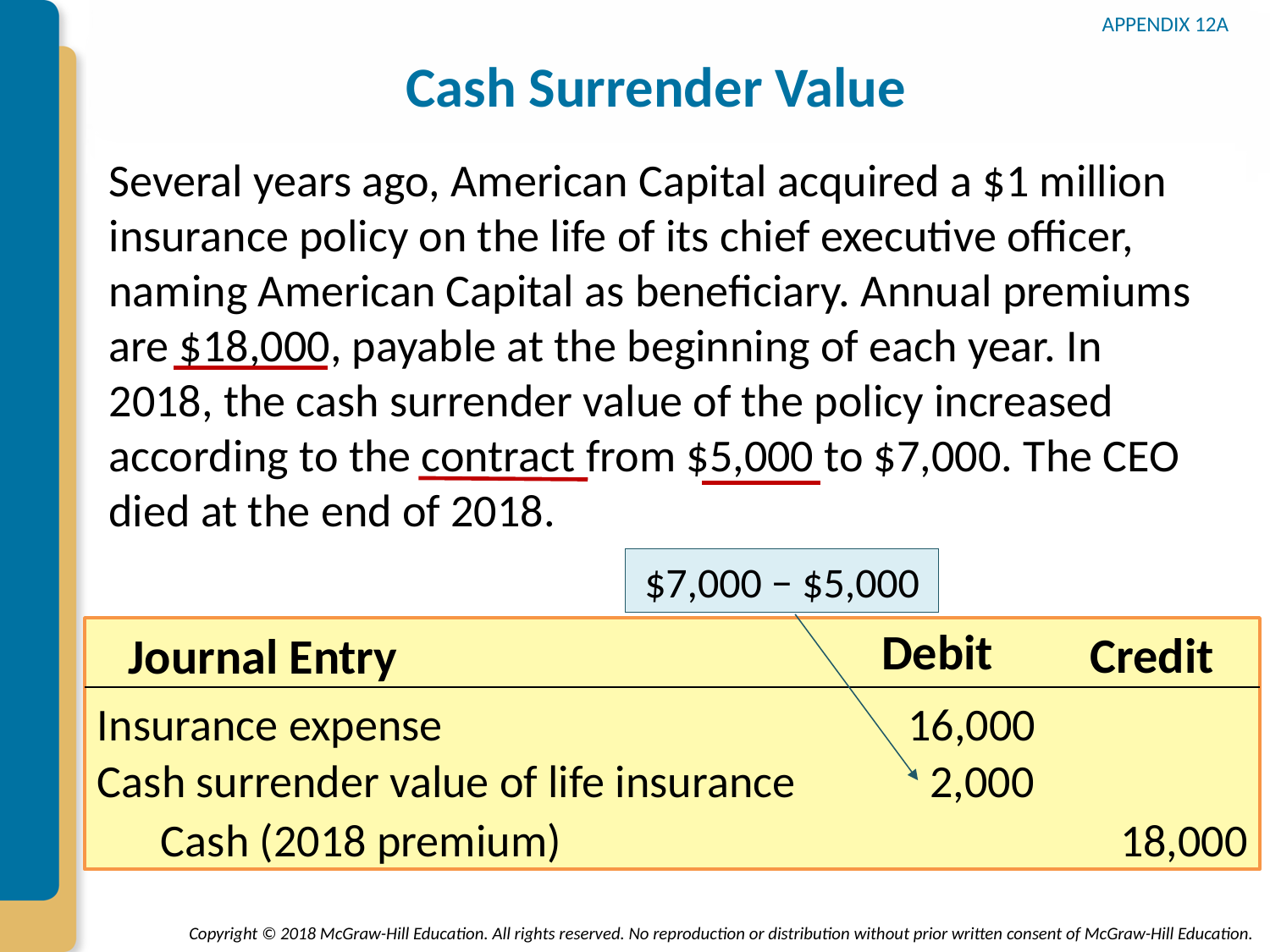

APPENDIX 12A
# Cash Surrender Value
Several years ago, American Capital acquired a $1 million insurance policy on the life of its chief executive officer, naming American Capital as beneficiary. Annual premiums are $18,000, payable at the beginning of each year. In 2018, the cash surrender value of the policy increased according to the contract from $5,000 to $7,000. The CEO died at the end of 2018.
$7,000 − $5,000
Debit

Credit
Journal Entry
Insurance expense
16,000
Cash surrender value of life insurance
2,000
Cash (2018 premium)
18,000